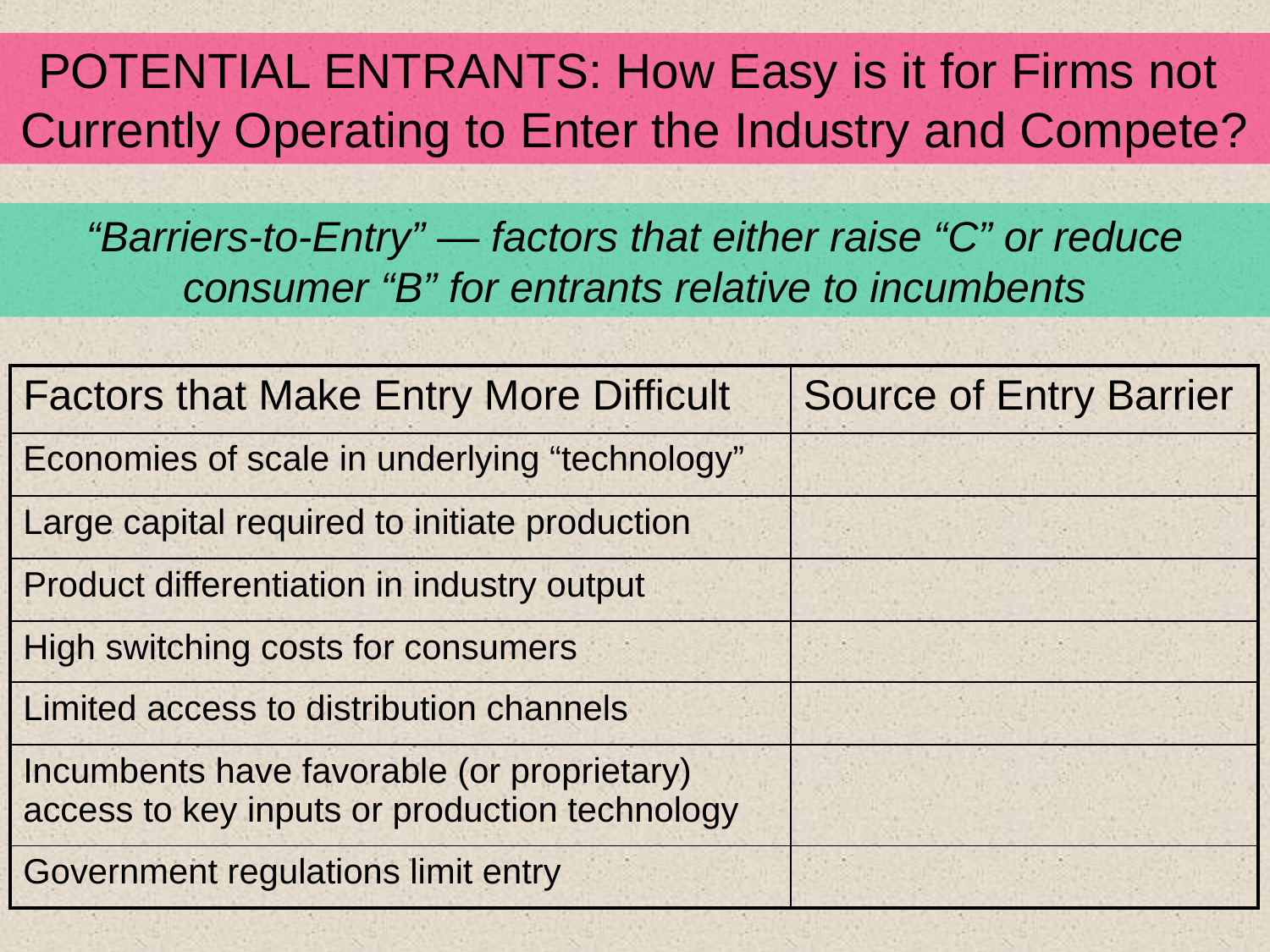

POTENTIAL ENTRANTS: How Easy is it for Firms not
Currently Operating to Enter the Industry and Compete?
“Barriers-to-Entry” ― factors that either raise “C” or reduce consumer “B” for entrants relative to incumbents
| Factors that Make Entry More Difficult | Source of Entry Barrier |
| --- | --- |
| Economies of scale in underlying “technology” |  |
| Large capital required to initiate production |  |
| Product differentiation in industry output |  |
| High switching costs for consumers |  |
| Limited access to distribution channels |  |
| Incumbents have favorable (or proprietary) access to key inputs or production technology |  |
| Government regulations limit entry |  |